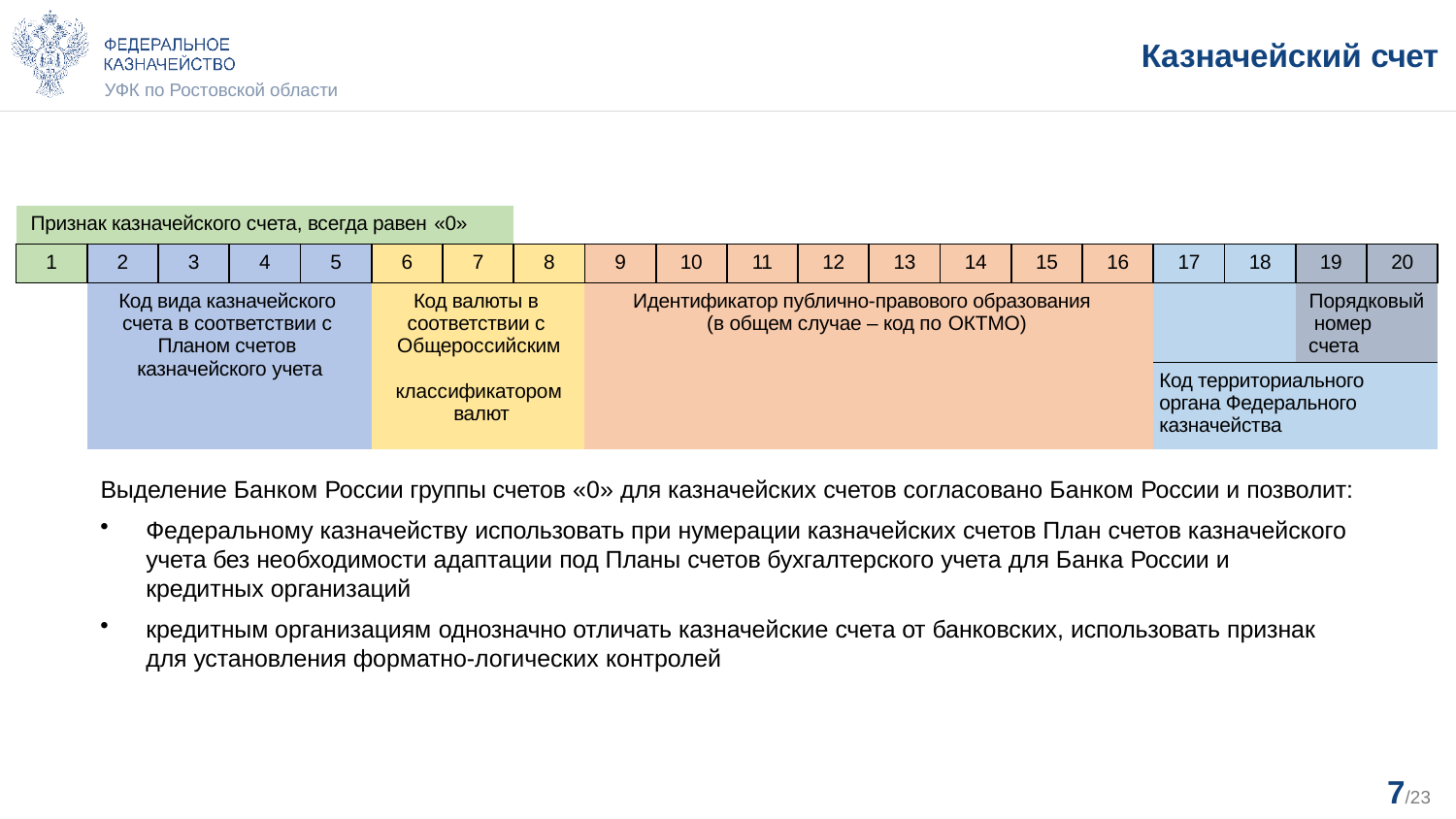

# Казначейский счет
УФК по Ростовской области
| Признак казначейского счета, всегда равен «0» |  |  |  |  |  |  |  |  |  |  |  |  |  |  |  |  |  |  |  |
| --- | --- | --- | --- | --- | --- | --- | --- | --- | --- | --- | --- | --- | --- | --- | --- | --- | --- | --- | --- |
| 1 | 2 | 3 | 4 | 5 | 6 | 7 | 8 | 9 | 10 | 11 | 12 | 13 | 14 | 15 | 16 | 17 | 18 | 19 | 20 |
|  | Код вида казначейского счета в соответствии с Планом счетов казначейского учета |  |  |  | Код валюты в соответствии с Общероссийским классификатором валют |  |  | Идентификатор публично-правового образования (в общем случае – код по ОКТМО) |  |  |  |  |  |  |  |  |  | Порядковый номер счета |  |
|  |  |  |  |  |  |  |  |  |  |  |  |  |  |  |  | Код территориального органа Федерального казначейства |  |  |  |
Выделение Банком России группы счетов «0» для казначейских счетов согласовано Банком России и позволит:
Федеральному казначейству использовать при нумерации казначейских счетов План счетов казначейского  учета без необходимости адаптации под Планы счетов бухгалтерского учета для Банка России и
кредитных организаций
кредитным организациям однозначно отличать казначейские счета от банковских, использовать признак
для установления форматно-логических контролей
7/23